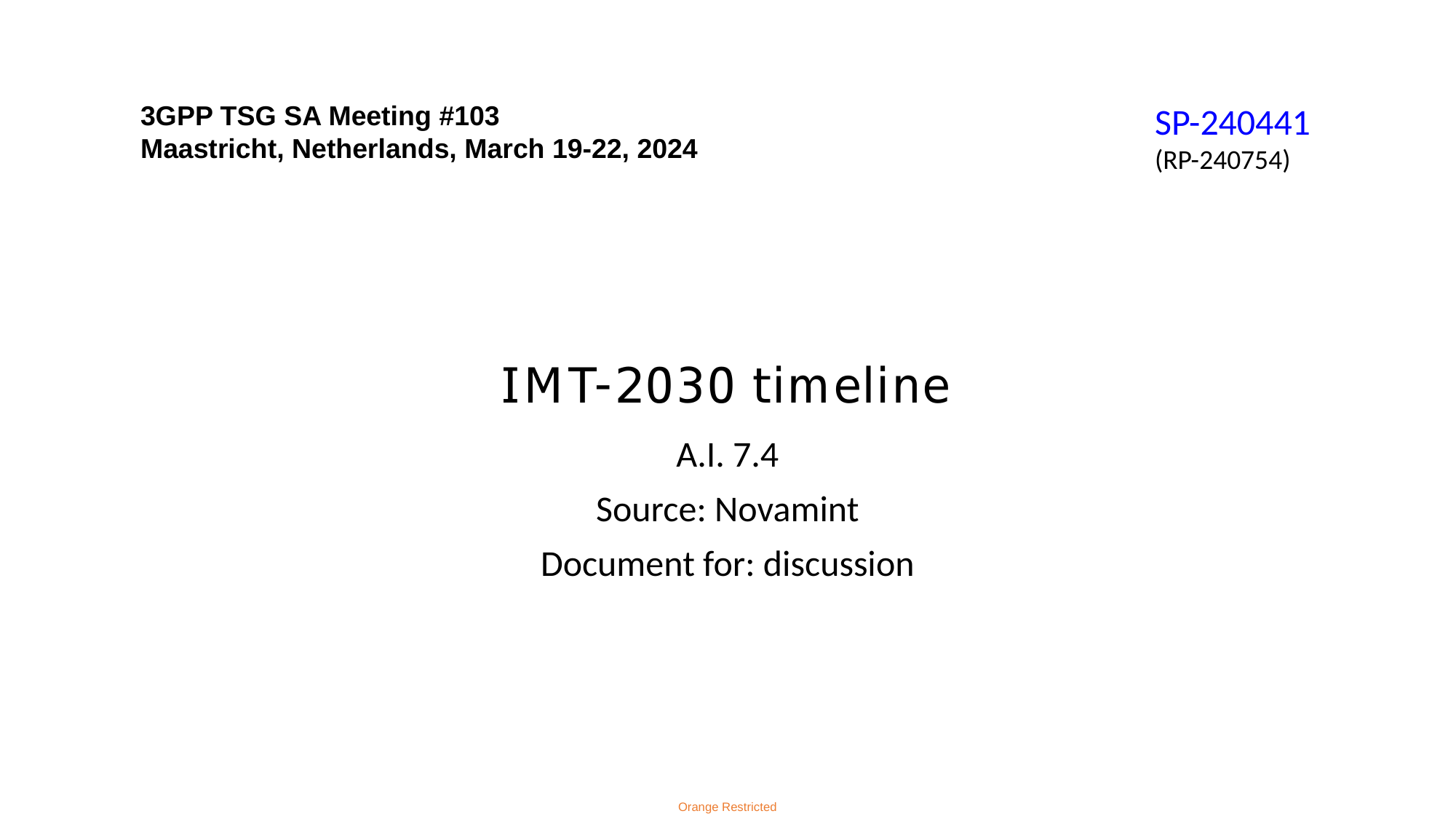

3GPP TSG SA Meeting #103
Maastricht, Netherlands, March 19-22, 2024
SP-240441
(RP-240754)
# IMT-2030 timeline
A.I. 7.4
Source: Novamint
Document for: discussion